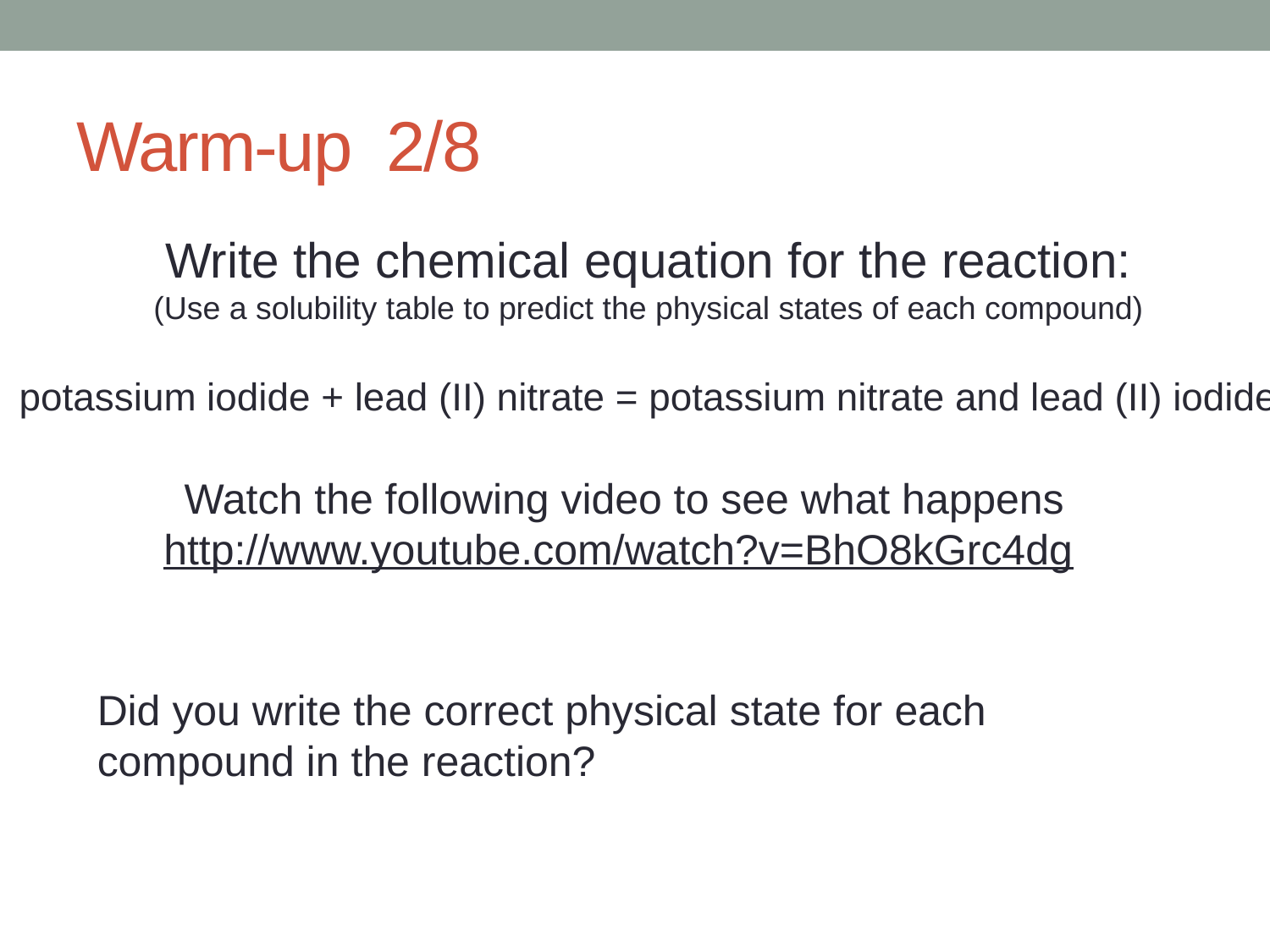

# Warm-up  2/8
Write the chemical equation for the reaction:
(Use a solubility table to predict the physical states of each compound)

potassium iodide + lead (II) nitrate = potassium nitrate and lead (II) iodide
Watch the following video to see what happens
http://www.youtube.com/watch?v=BhO8kGrc4dg
Did you write the correct physical state for each compound in the reaction?